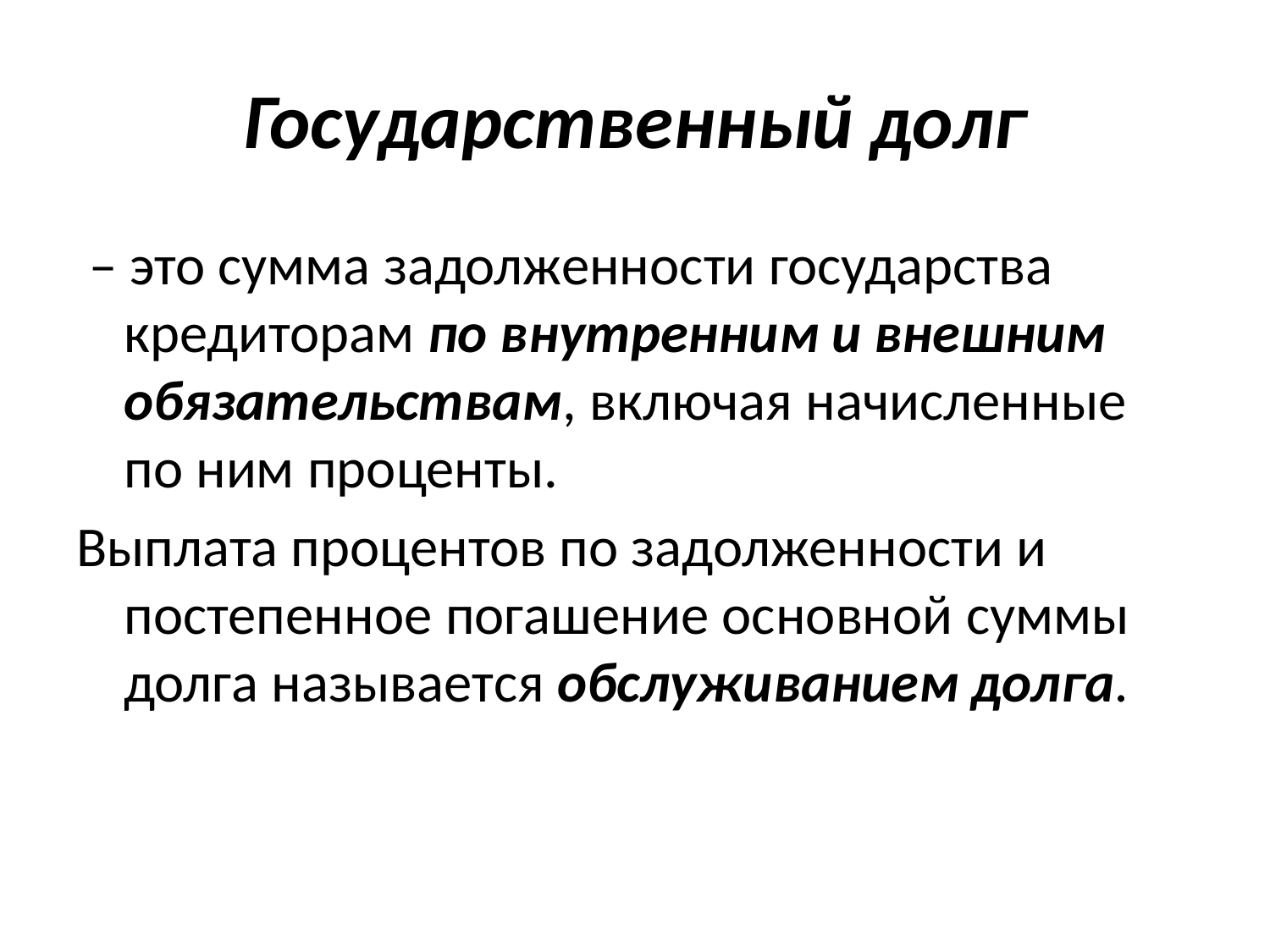

# Государственный долг
 – это сумма задолженности государства кредиторам по внутренним и внешним обязательствам, включая начисленные по ним проценты.
Выплата процентов по задолженности и постепенное погашение основной суммы долга называется обслуживанием долга.